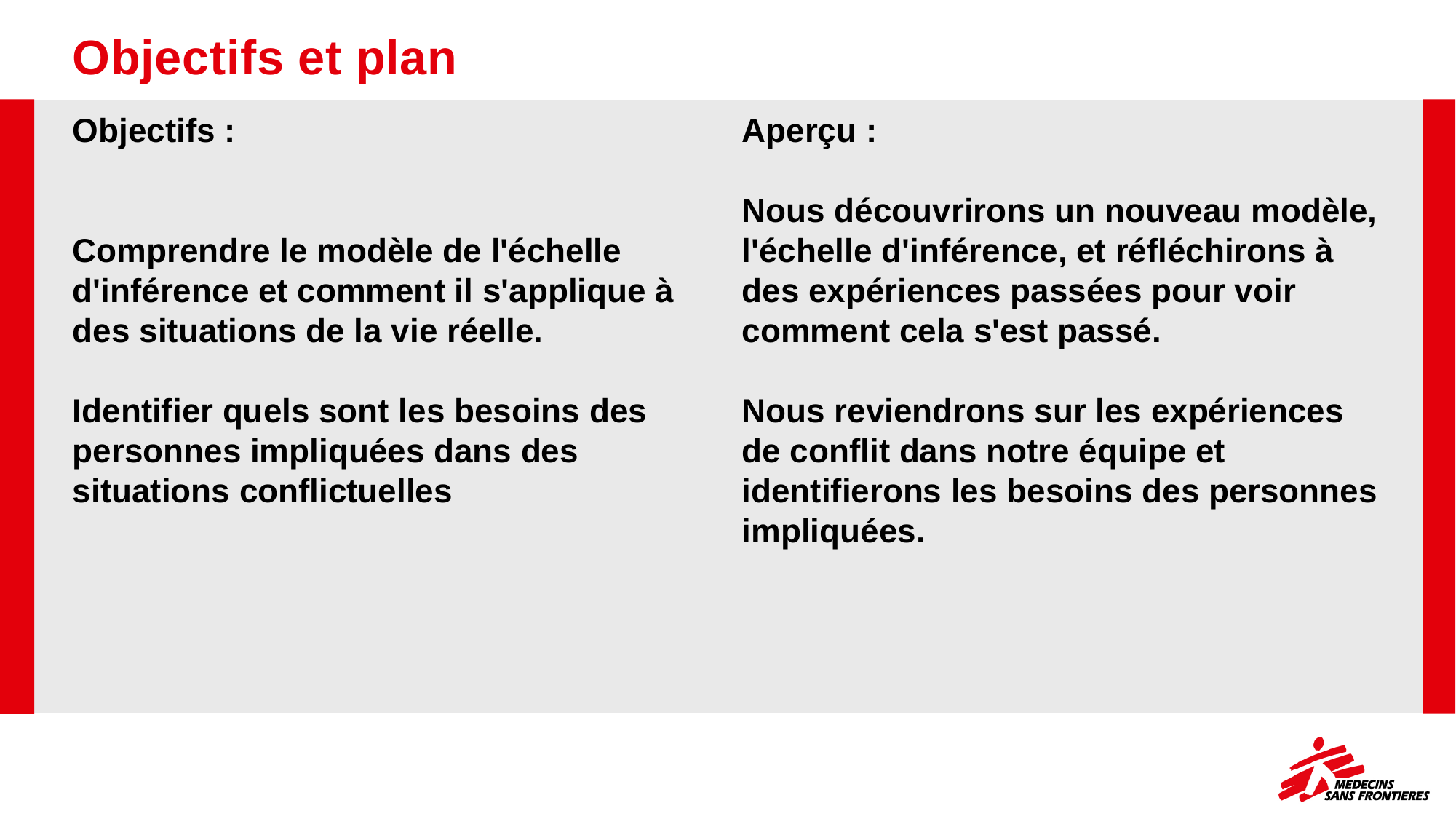

# Objectifs et plan
Objectifs :

Comprendre le modèle de l'échelle d'inférence et comment il s'applique à des situations de la vie réelle.

Identifier quels sont les besoins des personnes impliquées dans des situations conflictuelles

Aperçu :

Nous découvrirons un nouveau modèle, l'échelle d'inférence, et réfléchirons à des expériences passées pour voir comment cela s'est passé.

Nous reviendrons sur les expériences de conflit dans notre équipe et identifierons les besoins des personnes impliquées.